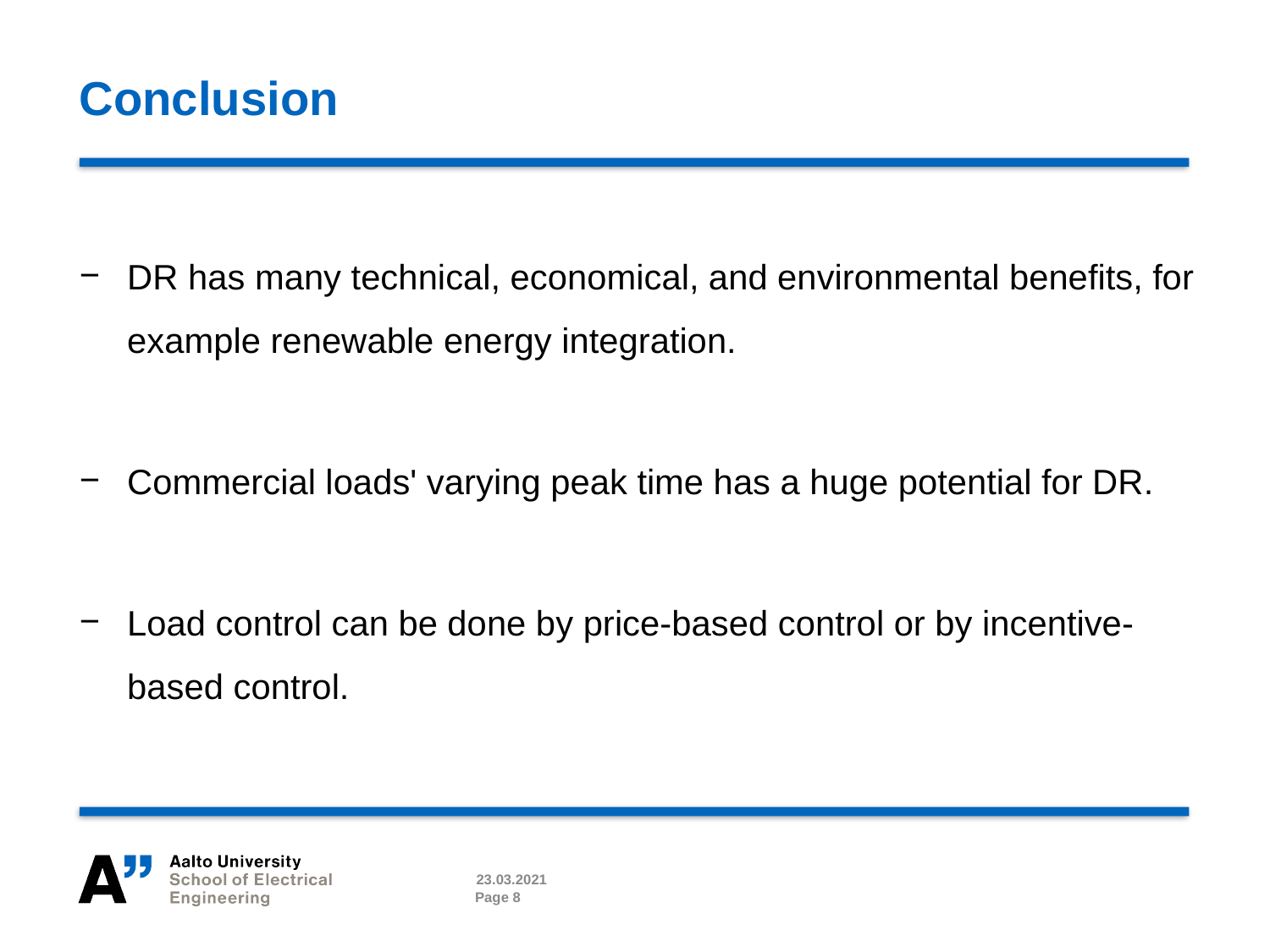

# Conclusion

DR has many technical, economical, and environmental benefits, for example renewable energy integration.

Commercial loads' varying peak time has a huge potential for DR.

Load control can be done by price-based control or by incentive-based control.

23.03.2021
Page 8